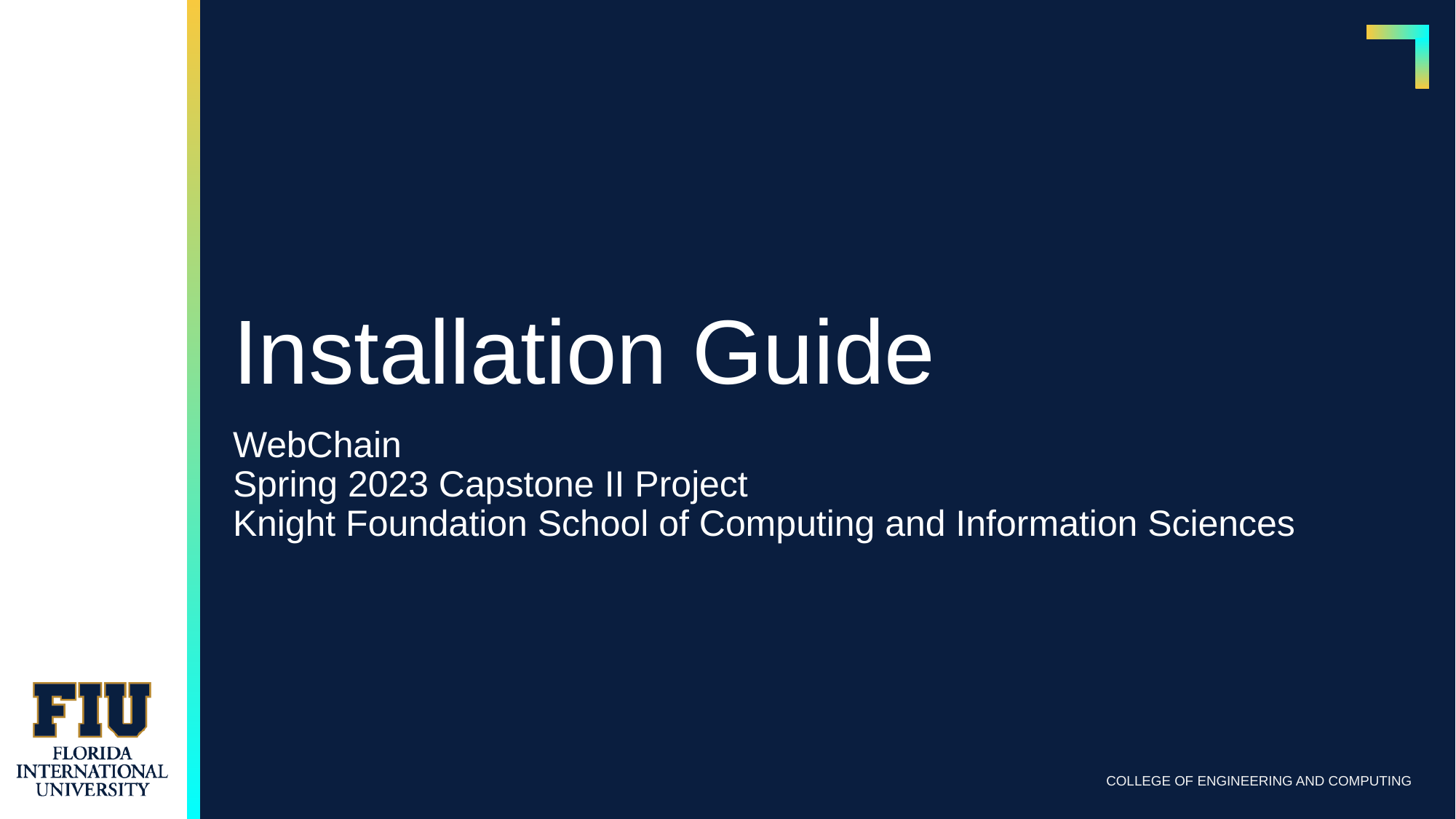

# Installation Guide
WebChain
Spring 2023 Capstone II Project
Knight Foundation School of Computing and Information Sciences